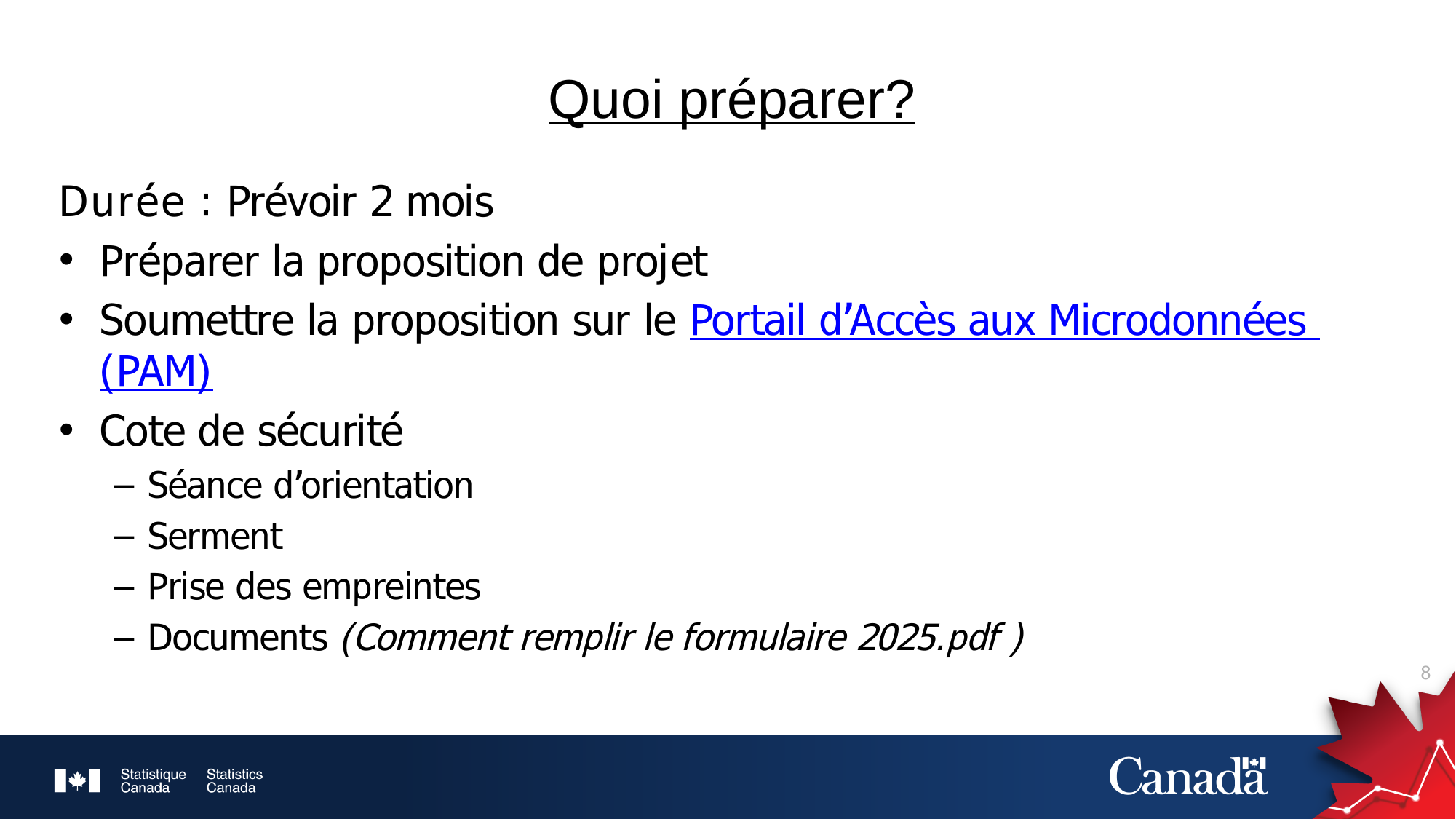

# Quoi préparer?
Durée : Prévoir 2 mois
Préparer la proposition de projet
Soumettre la proposition sur le Portail d’Accès aux Microdonnées (PAM)
Cote de sécurité
Séance d’orientation
Serment
Prise des empreintes
Documents (Comment remplir le formulaire 2025.pdf )
8